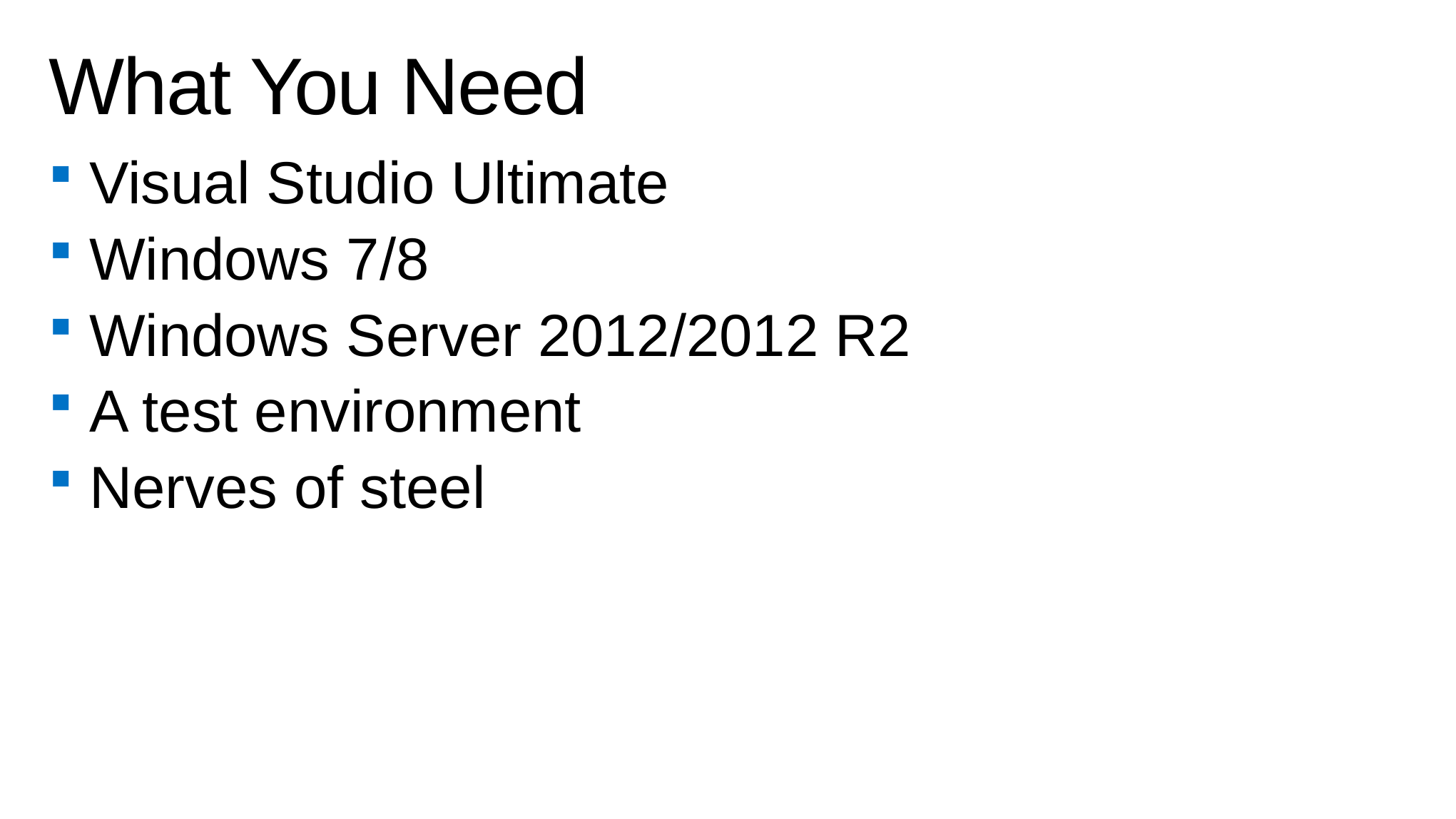

# What You Need
Visual Studio Ultimate
Windows 7/8
Windows Server 2012/2012 R2
A test environment
Nerves of steel